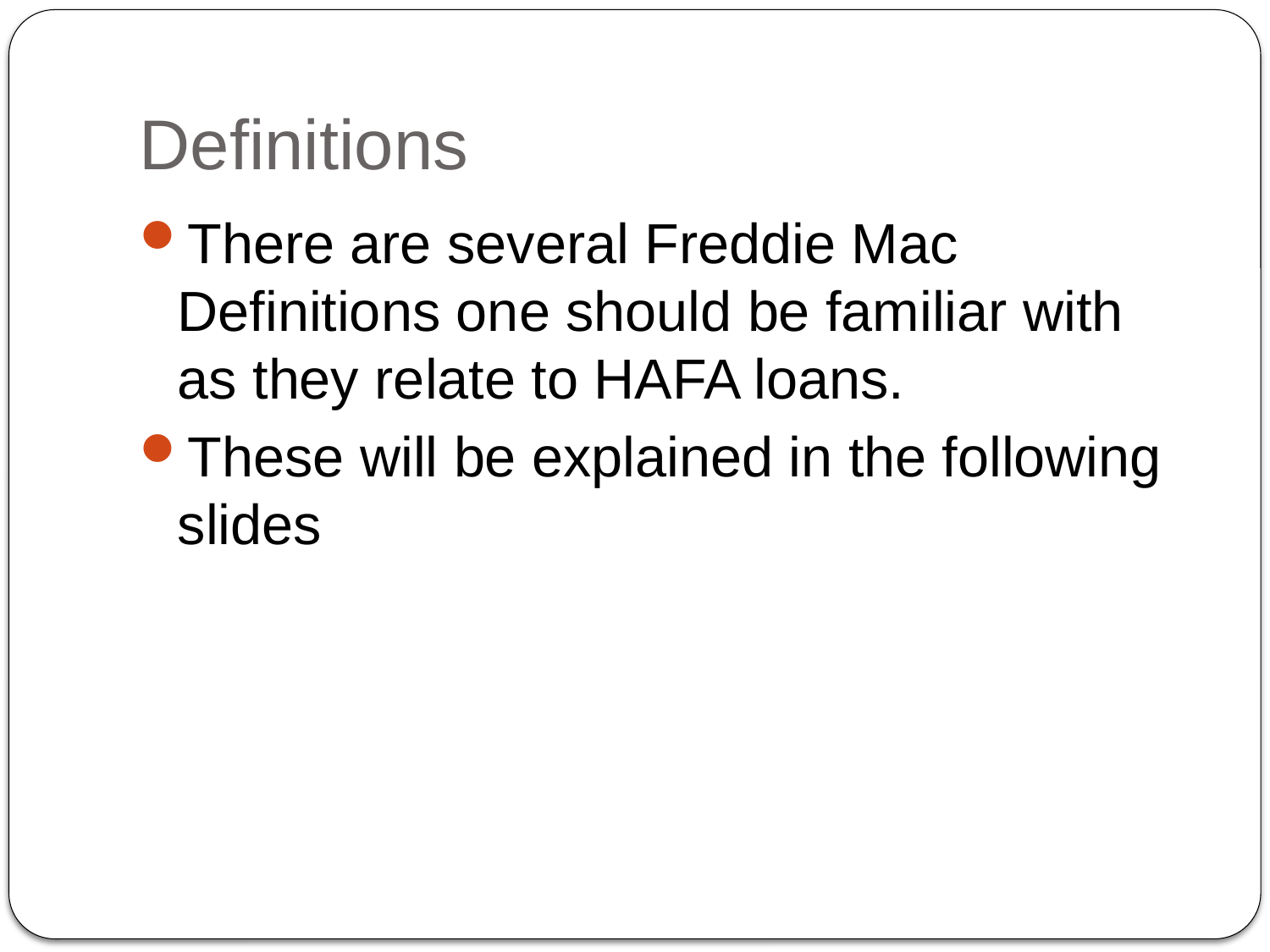

# Definitions
There are several Freddie Mac Definitions one should be familiar with as they relate to HAFA loans.
These will be explained in the following slides